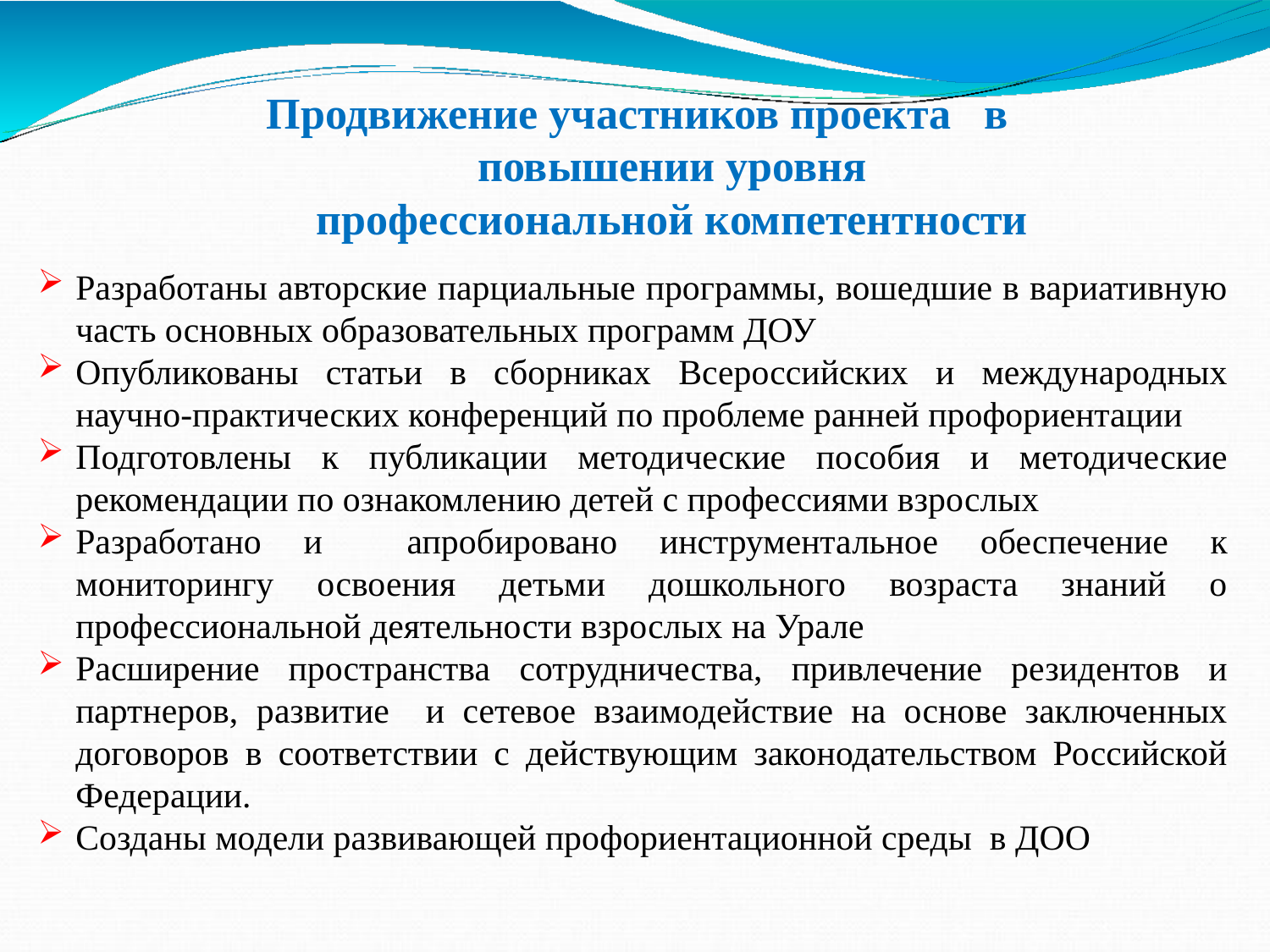

# Продвижение участников проекта   в повышении уровня профессиональной компетентности

Разработаны авторские парциальные программы, вошедшие в вариативную часть основных образовательных программ ДОУ
Опубликованы статьи в сборниках Всероссийских и международных научно-практических конференций по проблеме ранней профориентации
Подготовлены к публикации методические пособия и методические рекомендации по ознакомлению детей с профессиями взрослых
Разработано и  апробировано инструментальное обеспечение к мониторингу освоения детьми дошкольного возраста знаний о профессиональной деятельности взрослых на Урале
Расширение пространства сотрудничества, привлечение резидентов и партнеров, развитие  и сетевое взаимодействие на основе заключенных договоров в соответствии с действующим законодательством Российской Федерации.
Созданы модели развивающей профориентационной среды  в ДОО